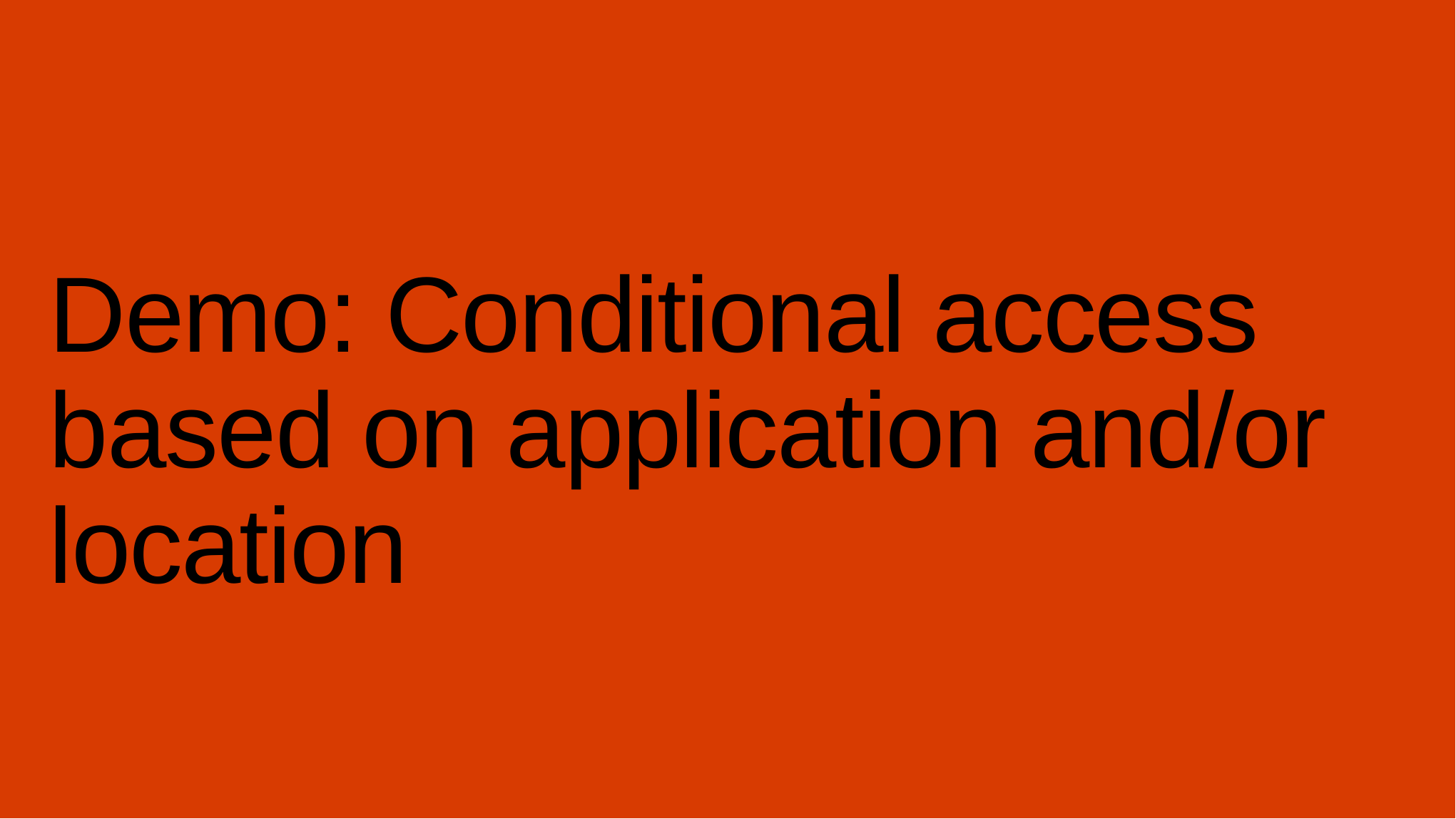

# Demo: Conditional access based on application and/or location